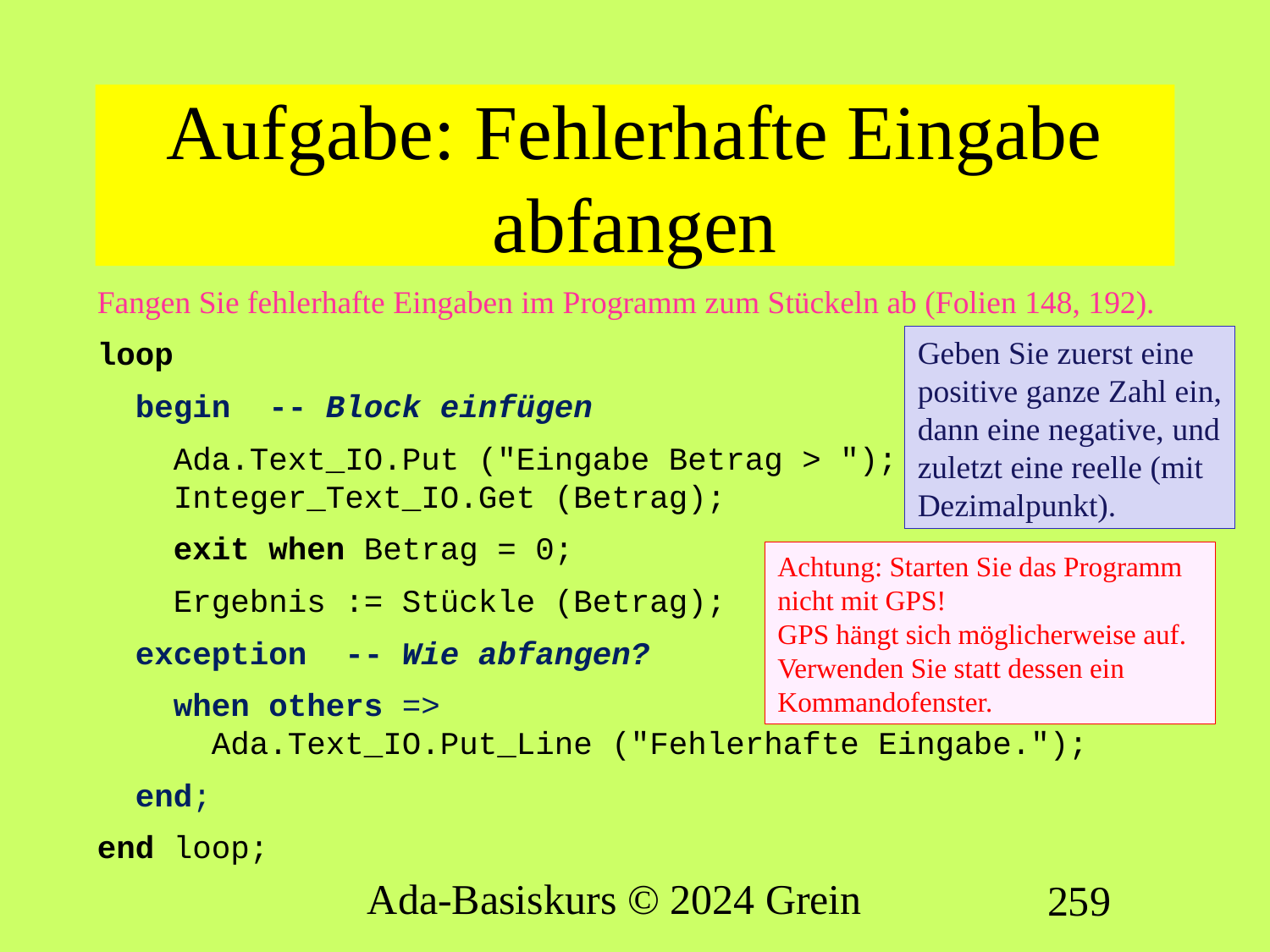

# Aufgabe: Fehlerhafte Eingabe abfangen
Fangen Sie fehlerhafte Eingaben im Programm zum Stückeln ab (Folien 148, 192).
loop
  begin  -- Block einfügen
    Ada.Text_IO.Put ("Eingabe Betrag > ");
    Integer_Text_IO.Get (Betrag);
    exit when Betrag = 0;
    Ergebnis := Stückle (Betrag);
  exception  -- Wie abfangen?
    when others =>
      Ada.Text_IO.Put_Line ("Fehlerhafte Eingabe.");
  end;
end loop;
Geben Sie zuerst eine positive ganze Zahl ein, dann eine negative, und zuletzt eine reelle (mit Dezimalpunkt).
Achtung: Starten Sie das Programm nicht mit GPS!
GPS hängt sich möglicherweise auf.
Verwenden Sie statt dessen ein Kommandofenster.
Ada-Basiskurs © 2024 Grein
259